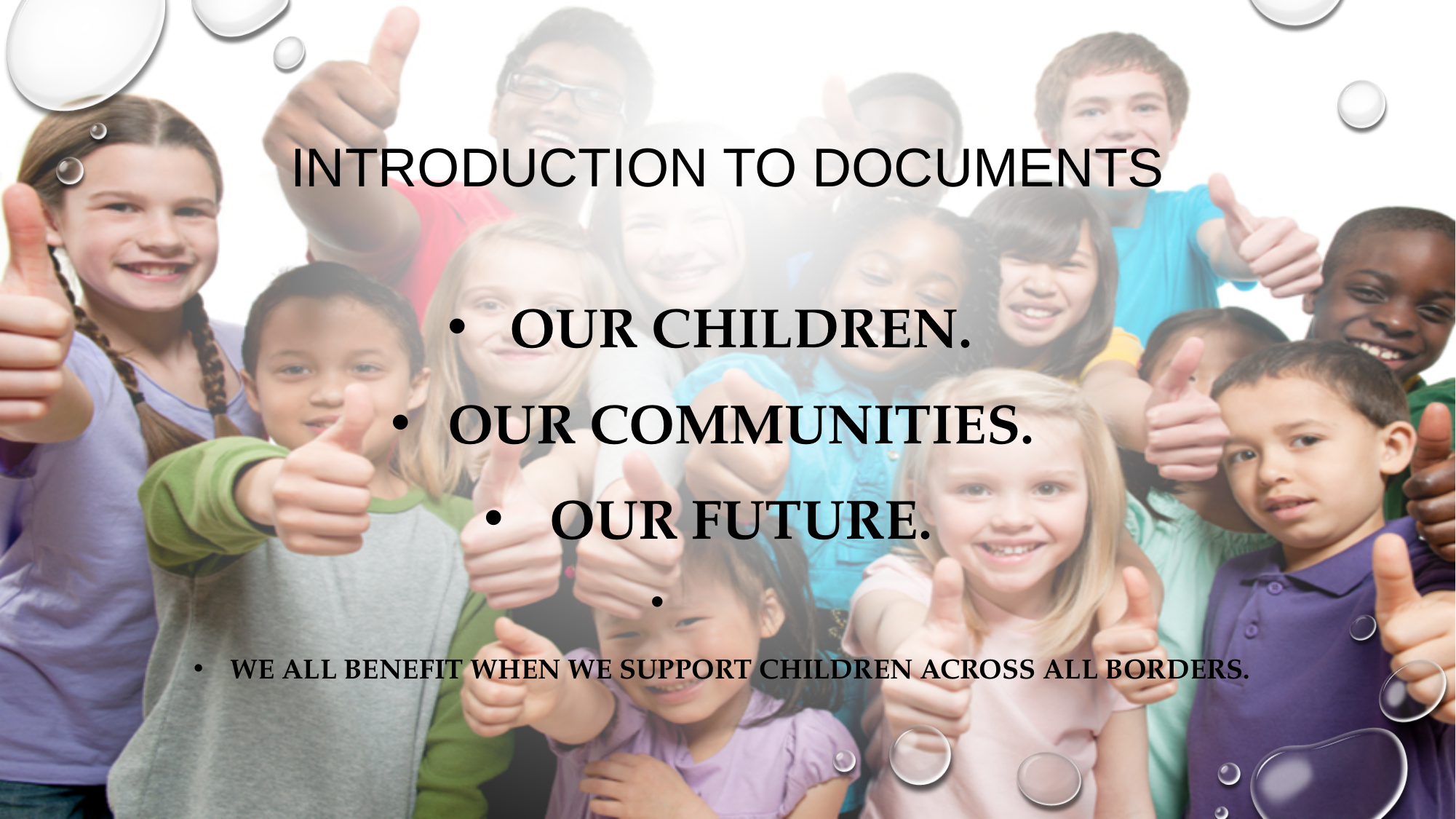

# INTRODUCTION TO DOCUMENTS
OUR CHILDREN.
OUR COMMUNITIES.
OUR FUTURE.

WE ALL BENEFIT WHEN WE SUPPORT CHILDREN ACROSS ALL BORDERS.